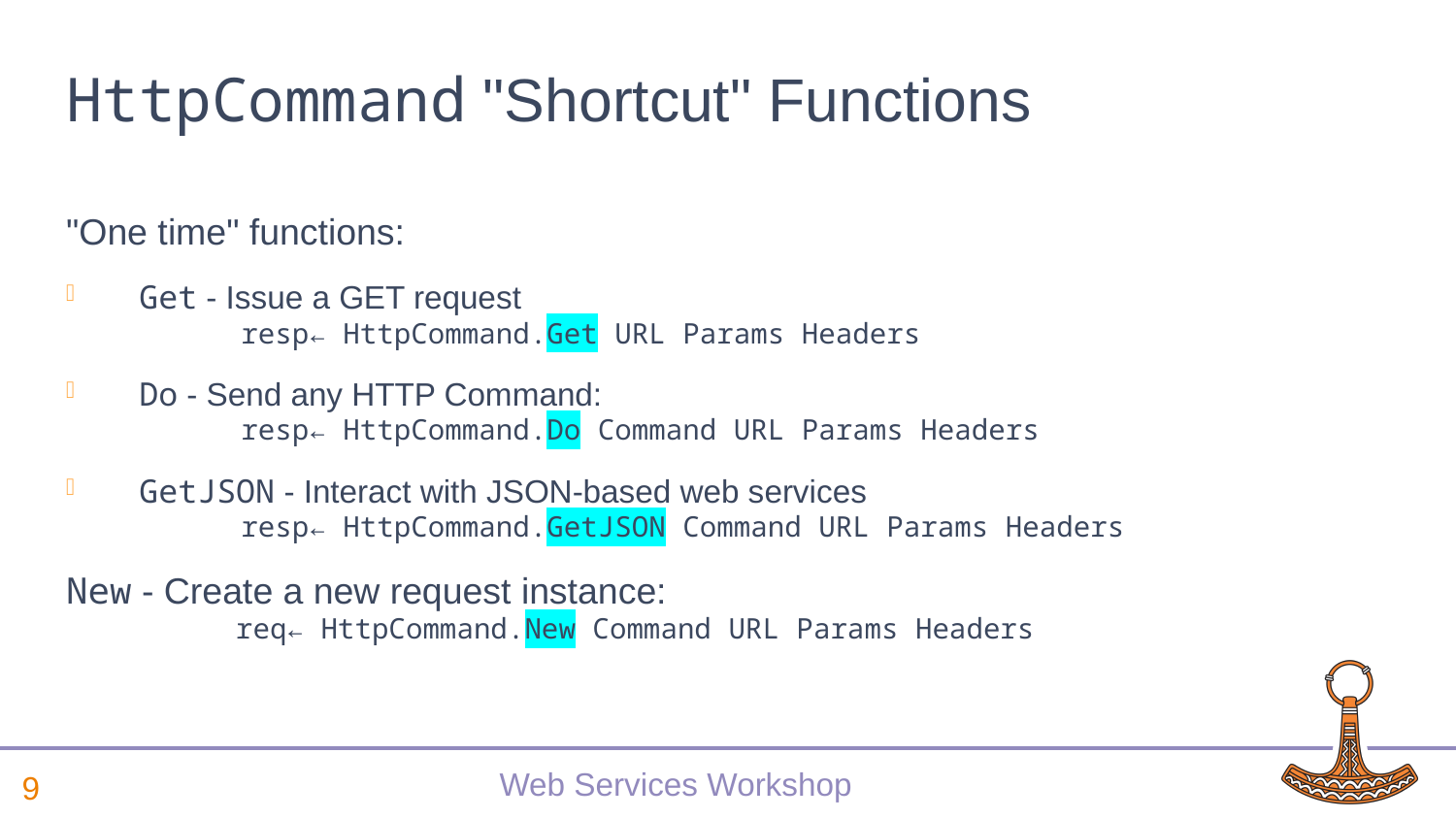

# HttpCommand "Shortcut" Functions
"One time" functions:
Get - Issue a GET request
      resp← HttpCommand.Get URL Params Headers
Do - Send any HTTP Command:
      resp← HttpCommand.Do Command URL Params Headers
GetJSON - Interact with JSON-based web services
      resp← HttpCommand.GetJSON Command URL Params Headers
New - Create a new request instance:
          req← HttpCommand.New Command URL Params Headers